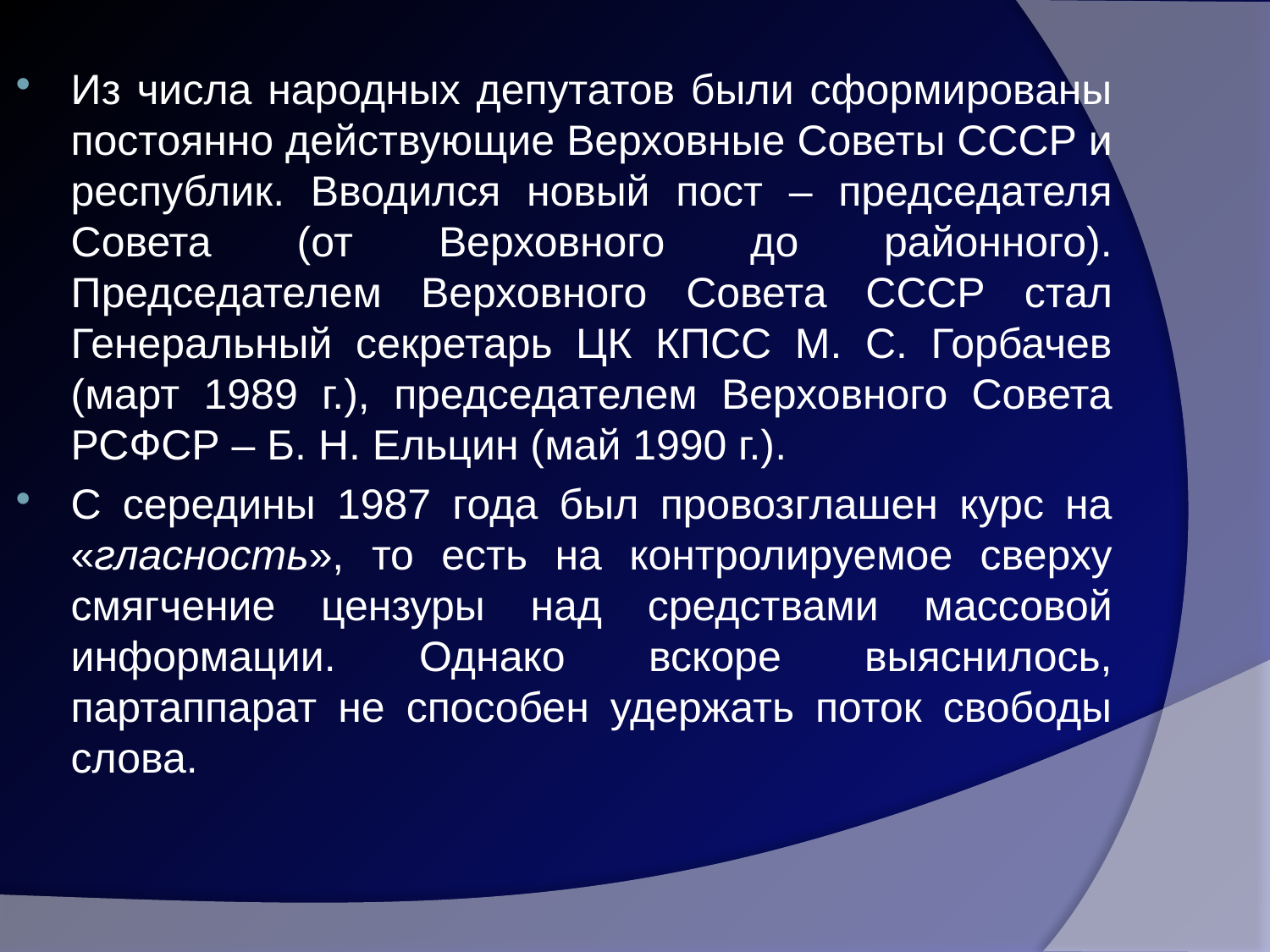

Из числа народных депутатов были сформированы постоянно действующие Верховные Советы СССР и республик. Вводился новый пост – председателя Совета (от Верховного до районного). Председателем Верховного Совета СССР стал Генеральный секретарь ЦК КПСС М. С. Горбачев (март 1989 г.), председателем Верховного Совета РСФСР – Б. Н. Ельцин (май 1990 г.).
С середины 1987 года был провозглашен курс на «гласность», то есть на контролируемое сверху смягчение цензуры над средствами массовой информации. Однако вскоре выяснилось, партаппарат не способен удержать поток свободы слова.